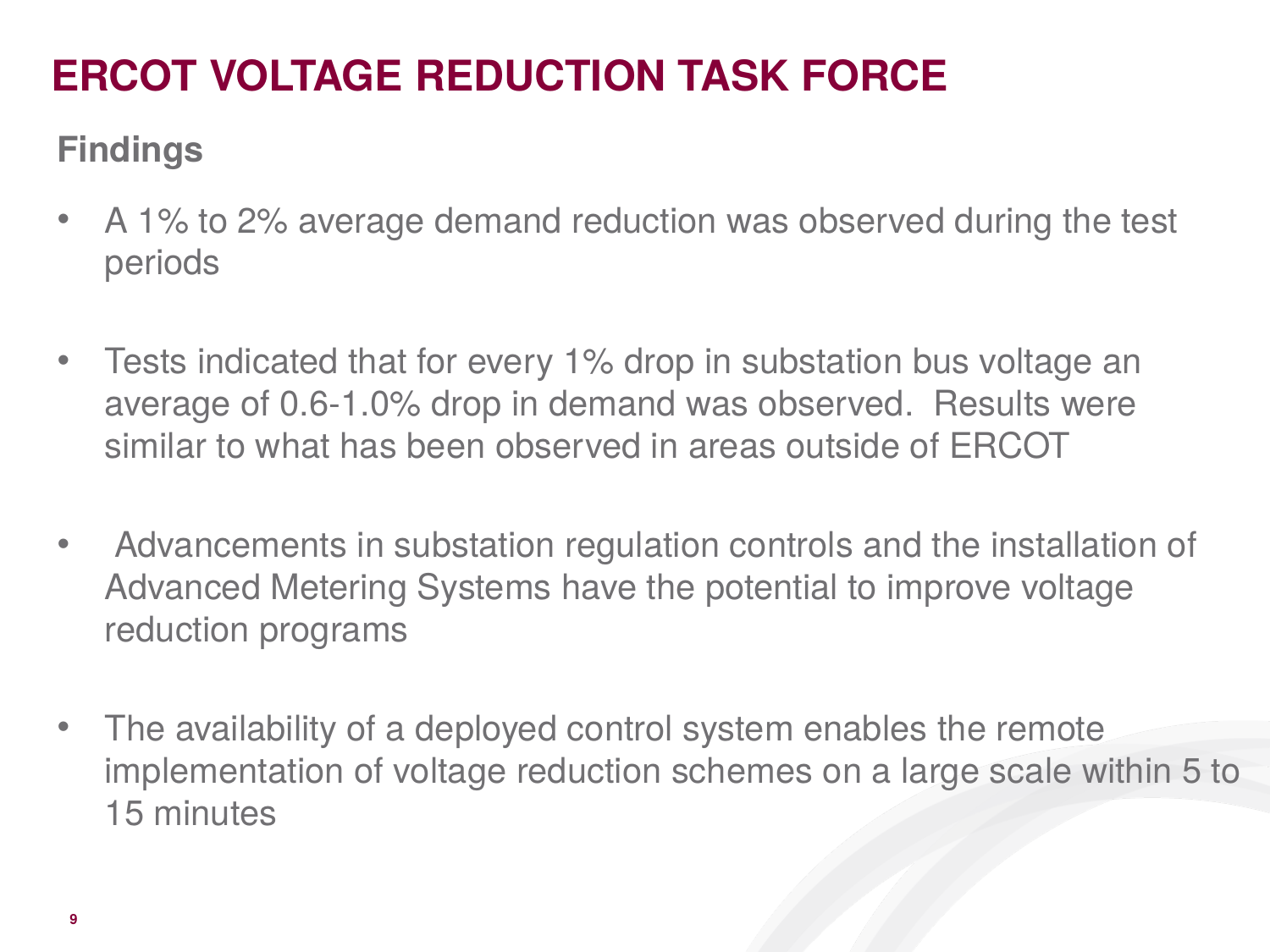

# ERCOT VOLTAGE REDUCTION TASK FORCE
Findings
A 1% to 2% average demand reduction was observed during the test periods

Tests indicated that for every 1% drop in substation bus voltage an average of 0.6-1.0% drop in demand was observed.  Results were similar to what has been observed in areas outside of ERCOT

 Advancements in substation regulation controls and the installation of Advanced Metering Systems have the potential to improve voltage reduction programs

The availability of a deployed control system enables the remote implementation of voltage reduction schemes on a large scale within 5 to 15 minutes

9